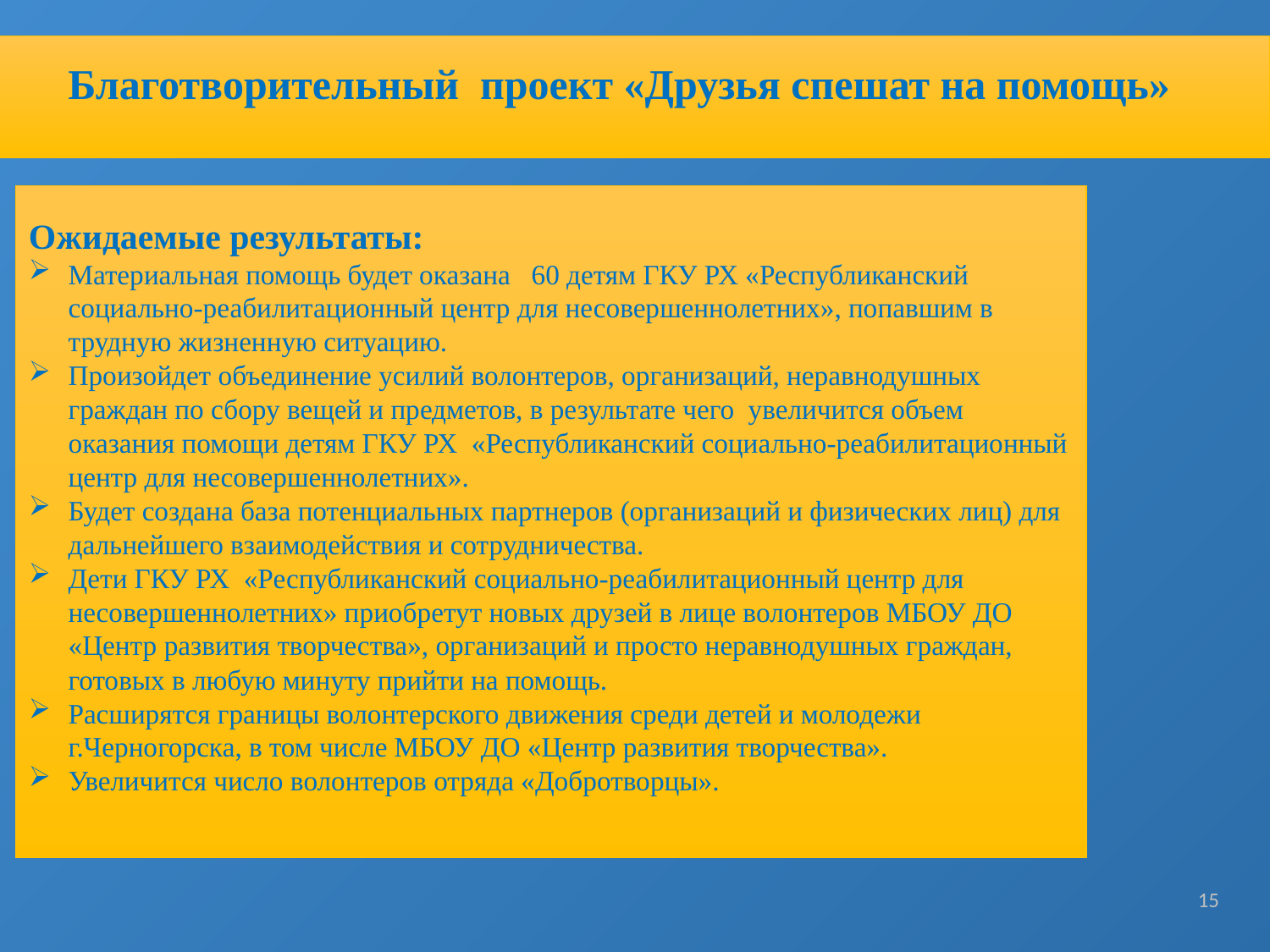

Благотворительный  проект «Друзья спешат на помощь»

Ожидаемые результаты:
Материальная помощь будет оказана   60 детям ГКУ РХ «Республиканский социально-реабилитационный центр для несовершеннолетних», попавшим в трудную жизненную ситуацию.
Произойдет объединение усилий волонтеров, организаций, неравнодушных граждан по сбору вещей и предметов, в результате чего  увеличится объем оказания помощи детям ГКУ РХ  «Республиканский социально-реабилитационный центр для несовершеннолетних».
Будет создана база потенциальных партнеров (организаций и физических лиц) для дальнейшего взаимодействия и сотрудничества.
Дети ГКУ РХ  «Республиканский социально-реабилитационный центр для несовершеннолетних» приобретут новых друзей в лице волонтеров МБОУ ДО «Центр развития творчества», организаций и просто неравнодушных граждан, готовых в любую минуту прийти на помощь.
Расширятся границы волонтерского движения среди детей и молодежи г.Черногорска, в том числе МБОУ ДО «Центр развития творчества».
Увеличится число волонтеров отряда «Добротворцы».

15